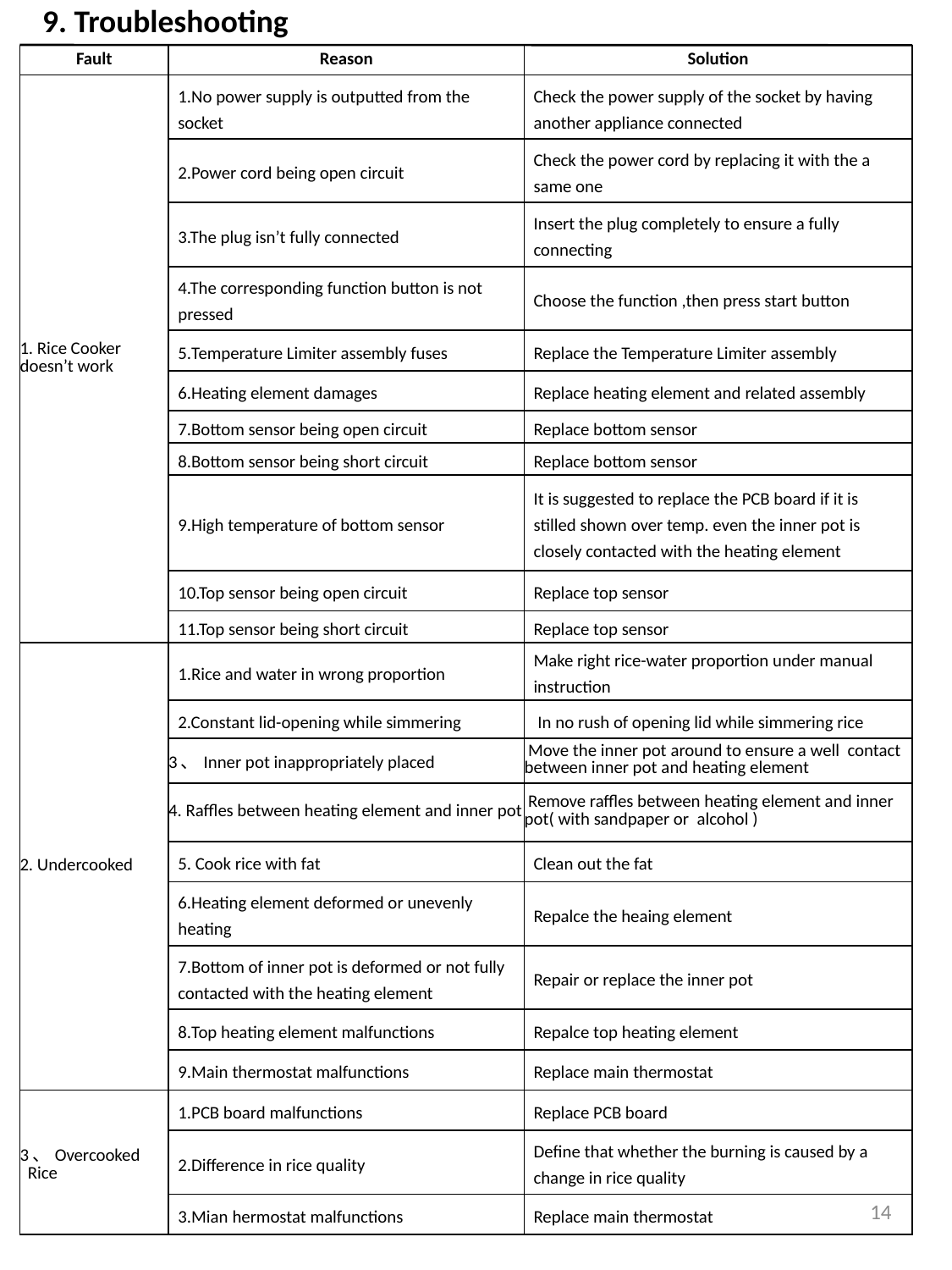

# 9. Troubleshooting
| Fault | Reason | Solution |
| --- | --- | --- |
| 1. Rice Cooker doesn’t work | 1.No power supply is outputted from the socket | Check the power supply of the socket by having another appliance connected |
|  | 2.Power cord being open circuit | Check the power cord by replacing it with the a same one |
|  | 3.The plug isn’t fully connected | Insert the plug completely to ensure a fully connecting |
|  | 4.The corresponding function button is not pressed | Choose the function ,then press start button |
|  | 5.Temperature Limiter assembly fuses | Replace the Temperature Limiter assembly |
|  | 6.Heating element damages | Replace heating element and related assembly |
|  | 7.Bottom sensor being open circuit | Replace bottom sensor |
|  | 8.Bottom sensor being short circuit | Replace bottom sensor |
|  | 9.High temperature of bottom sensor | It is suggested to replace the PCB board if it is stilled shown over temp. even the inner pot is closely contacted with the heating element |
|  | 10.Top sensor being open circuit | Replace top sensor |
|  | 11.Top sensor being short circuit | Replace top sensor |
| 2. Undercooked | 1.Rice and water in wrong proportion | Make right rice-water proportion under manual instruction |
|  | 2.Constant lid-opening while simmering | In no rush of opening lid while simmering rice |
|  | 3、Inner pot inappropriately placed | Move the inner pot around to ensure a well contact between inner pot and heating element |
|  | 4. Raffles between heating element and inner pot | Remove raffles between heating element and inner pot( with sandpaper or alcohol ) |
|  | 5. Cook rice with fat | Clean out the fat |
|  | 6.Heating element deformed or unevenly heating | Repalce the heaing element |
|  | 7.Bottom of inner pot is deformed or not fully contacted with the heating element | Repair or replace the inner pot |
|  | 8.Top heating element malfunctions | Repalce top heating element |
|  | 9.Main thermostat malfunctions | Replace main thermostat |
| 3、Overcooked Rice | 1.PCB board malfunctions | Replace PCB board |
|  | 2.Difference in rice quality | Define that whether the burning is caused by a change in rice quality |
|  | 3.Mian hermostat malfunctions | Replace main thermostat |
14